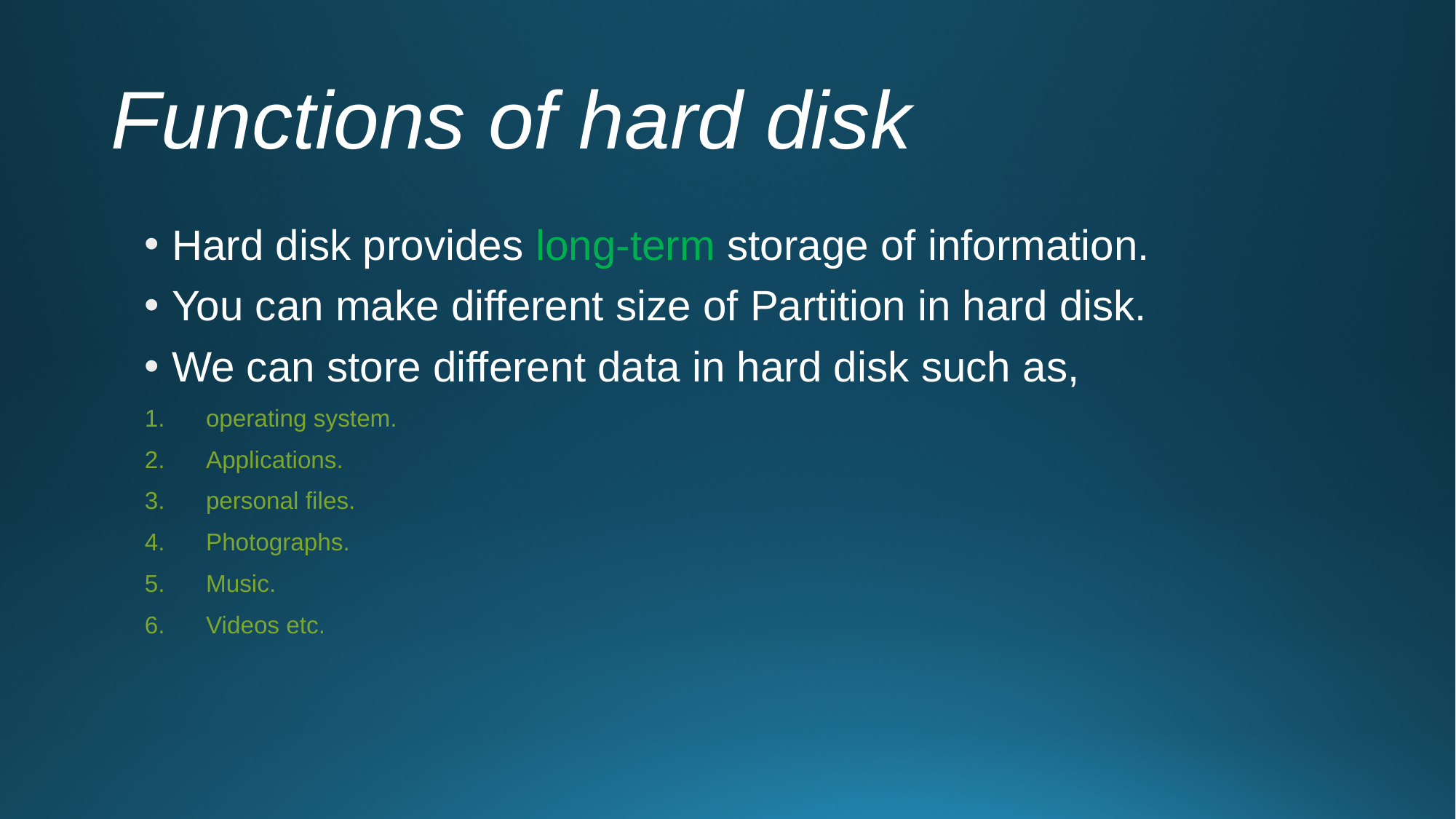

# Functions of hard disk
Hard disk provides long-term storage of information.
You can make different size of Partition in hard disk.
We can store different data in hard disk such as,
operating system.
Applications.
personal files.
Photographs.
Music.
Videos etc.